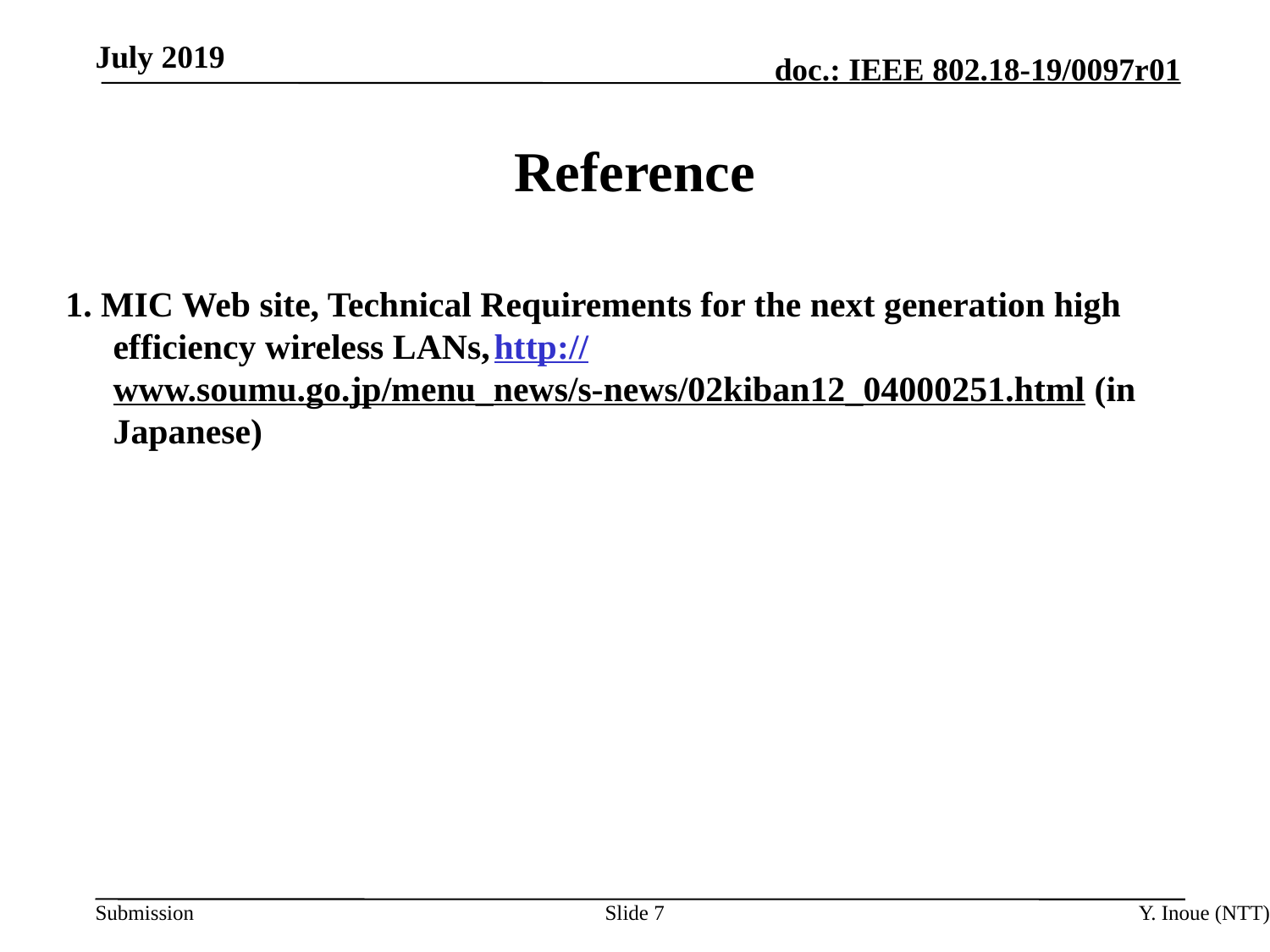

July 2019
# Reference
1. MIC Web site, Technical Requirements for the next generation high efficiency wireless LANs,	http://www.soumu.go.jp/menu_news/s-news/02kiban12_04000251.html (in Japanese)
Slide 7
Y. Inoue (NTT)